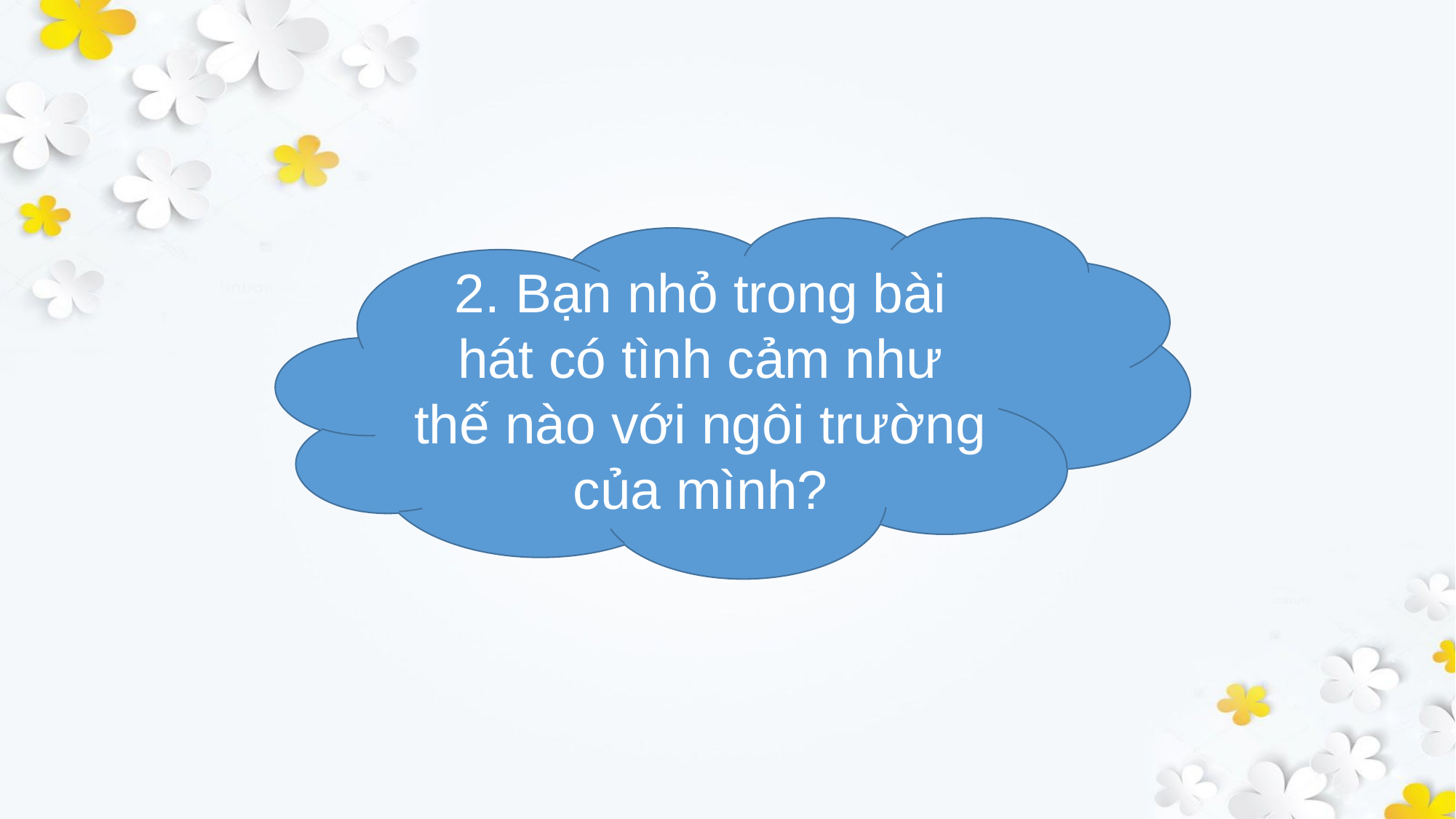

#
2. Bạn nhỏ trong bài hát có tình cảm như thế nào với ngôi trường của mình?